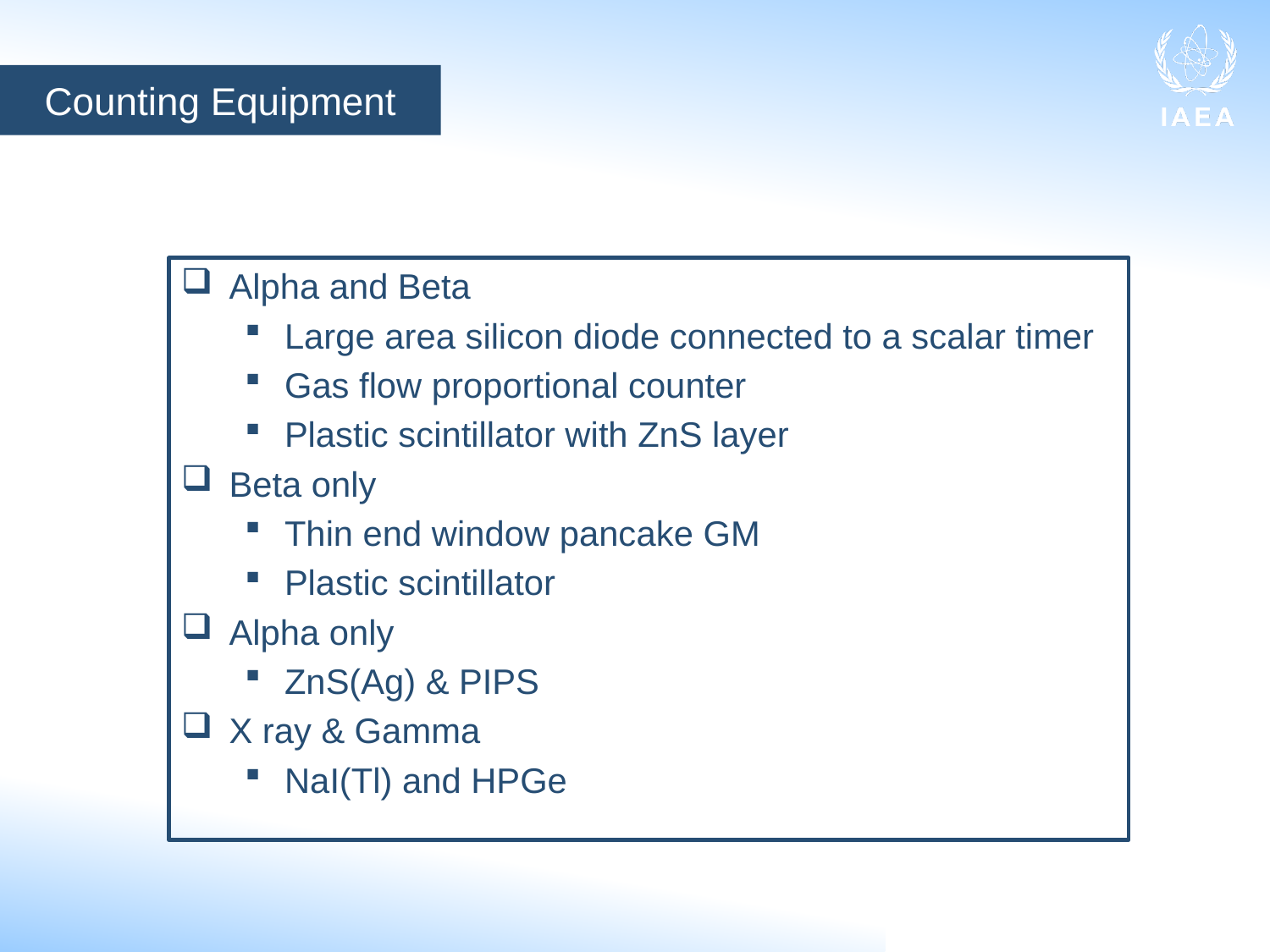

Counting Equipment
Alpha and Beta
Large area silicon diode connected to a scalar timer
Gas flow proportional counter
Plastic scintillator with ZnS layer
Beta only
Thin end window pancake GM
Plastic scintillator
Alpha only
ZnS(Ag) & PIPS
X ray & Gamma
NaI(Tl) and HPGe